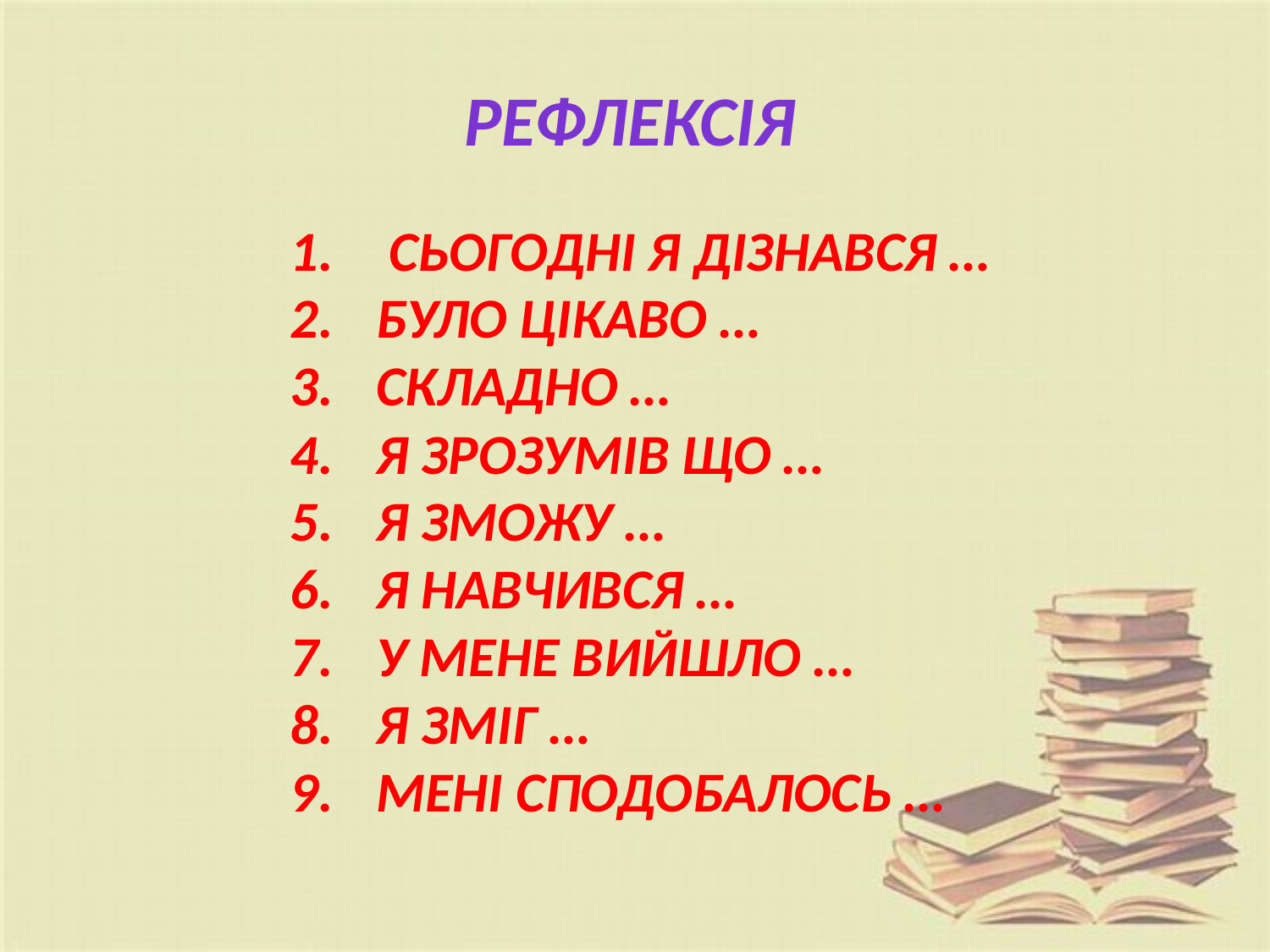

РЕФЛЕКСІЯ
РЕФЛЕКСІЯ
    СЬОГОДНІ Я ДІЗНАВСЯ …
   БУЛО ЦІКАВО …
   СКЛАДНО …
   Я ЗРОЗУМІВ ЩО …
   Я ЗМОЖУ …
   Я НАВЧИВСЯ …
   У МЕНЕ ВИЙШЛО …
   Я ЗМІГ …
   МЕНІ СПОДОБАЛОСЬ …
#